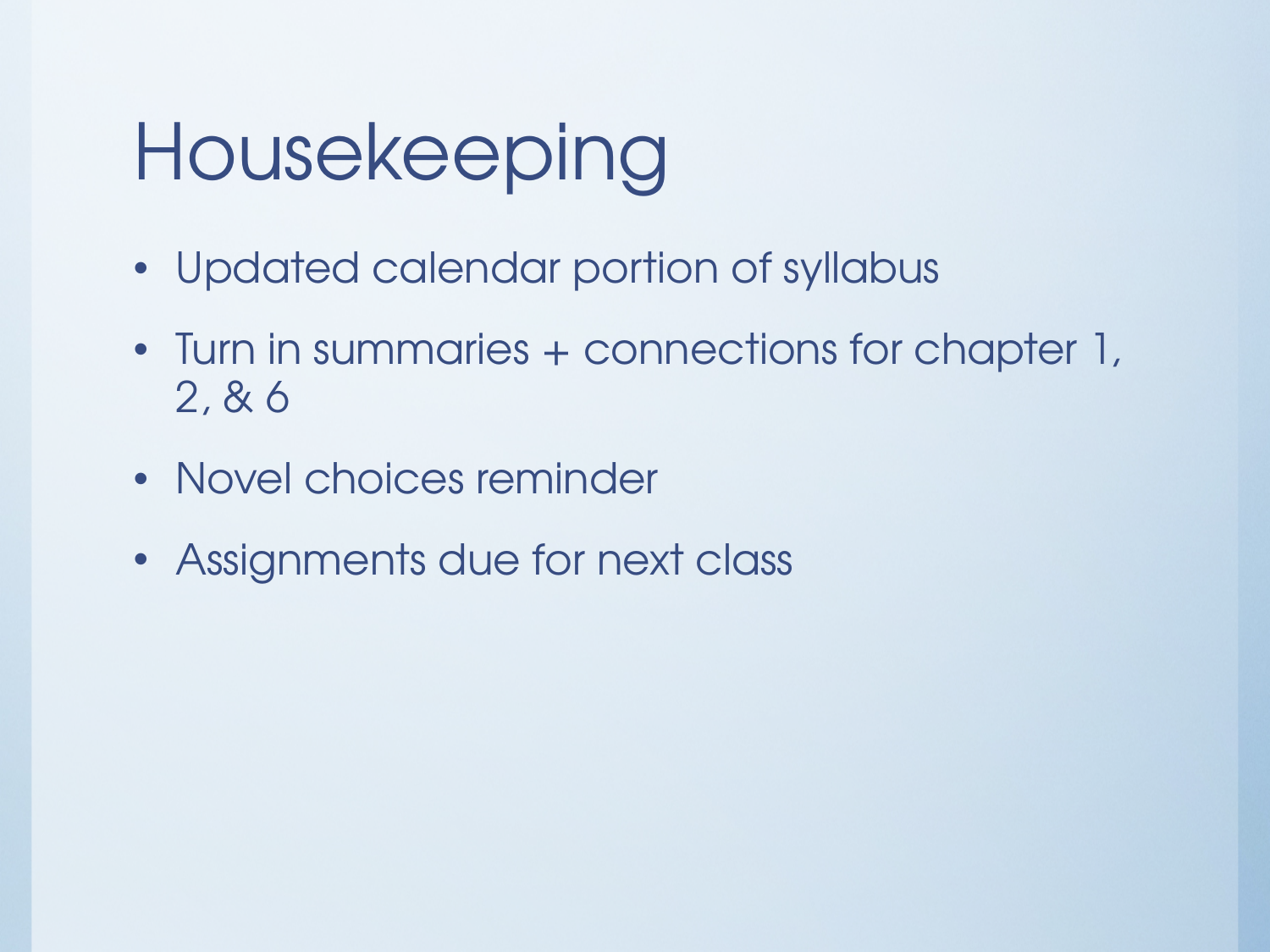

# Housekeeping
Updated calendar portion of syllabus
Turn in summaries + connections for chapter 1, 2, & 6
Novel choices reminder
Assignments due for next class